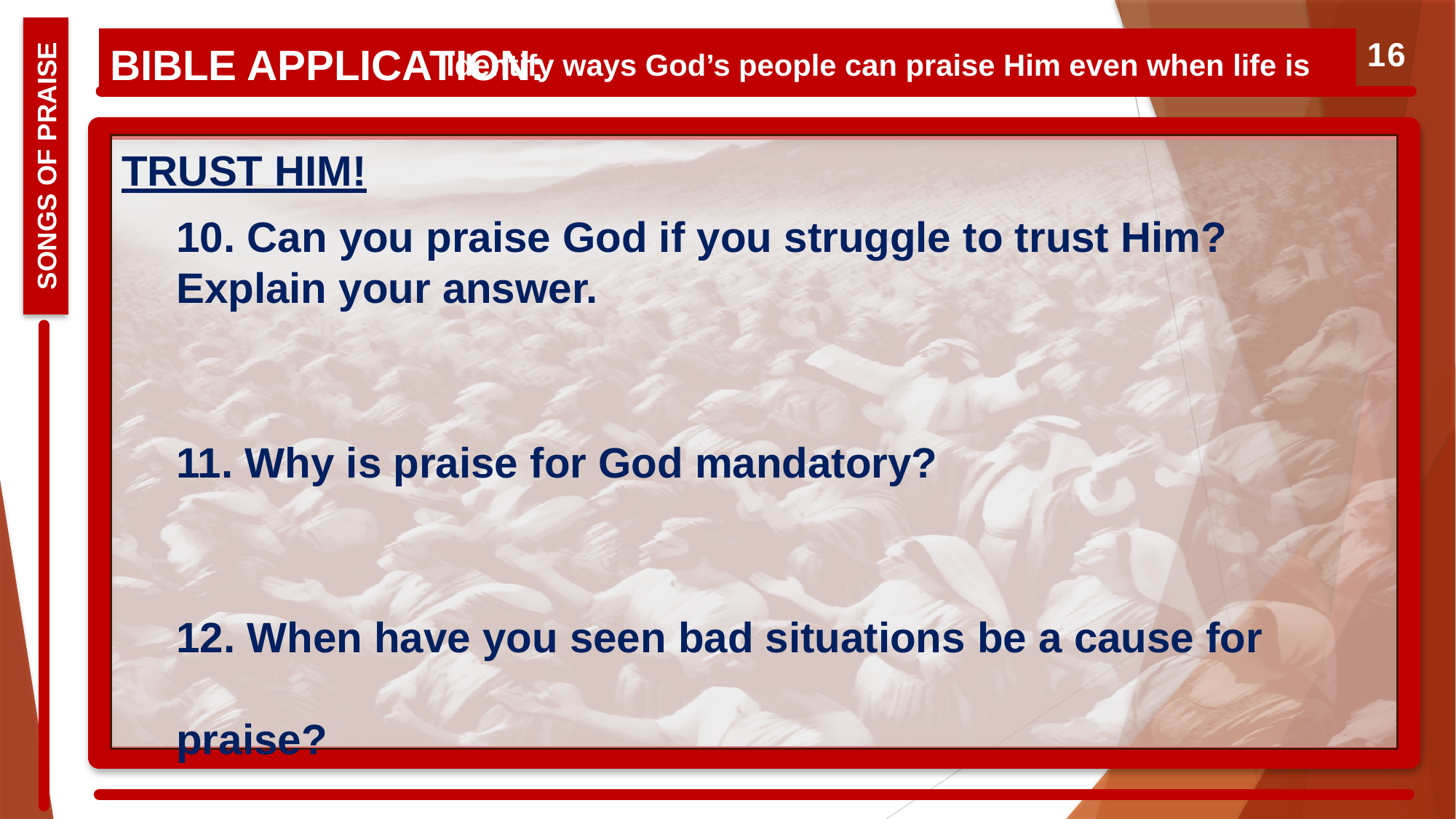

16
Bible Application:
Identify ways God’s people can praise Him even when life is difficult.

Trust Him!

10. Can you praise God if you struggle to trust Him?
Explain your answer.

11. Why is praise for God mandatory?

12. When have you seen bad situations be a cause for praise?

Songs of Praise